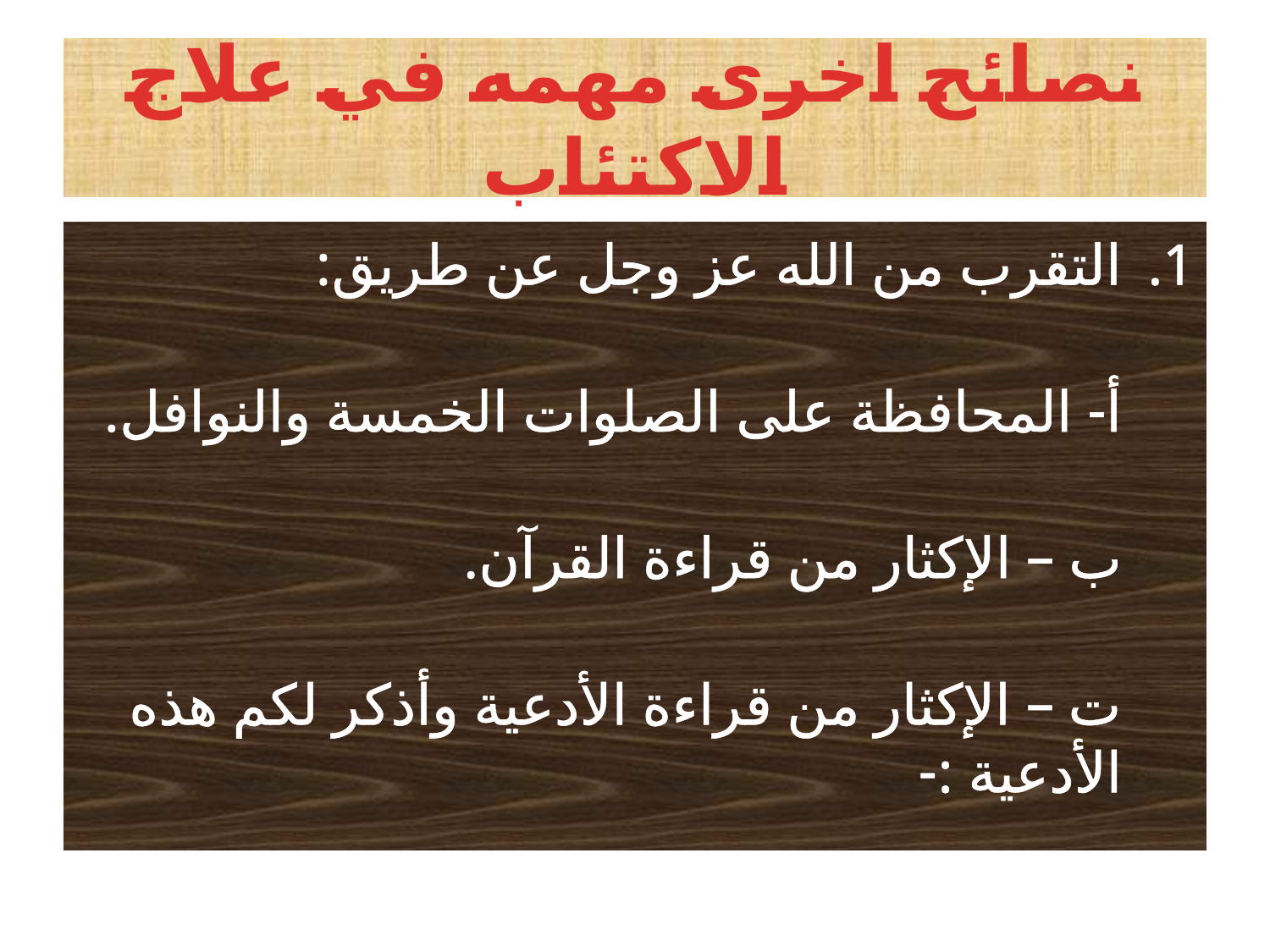

# نصائح اخرى مهمه في علاج الاكتئاب
التقرب من الله عز وجل عن طريق:
أ- المحافظة على الصلوات الخمسة والنوافل.
ب – الإكثار من قراءة القرآن.
ت – الإكثار من قراءة الأدعية وأذكر لكم هذه الأدعية :-